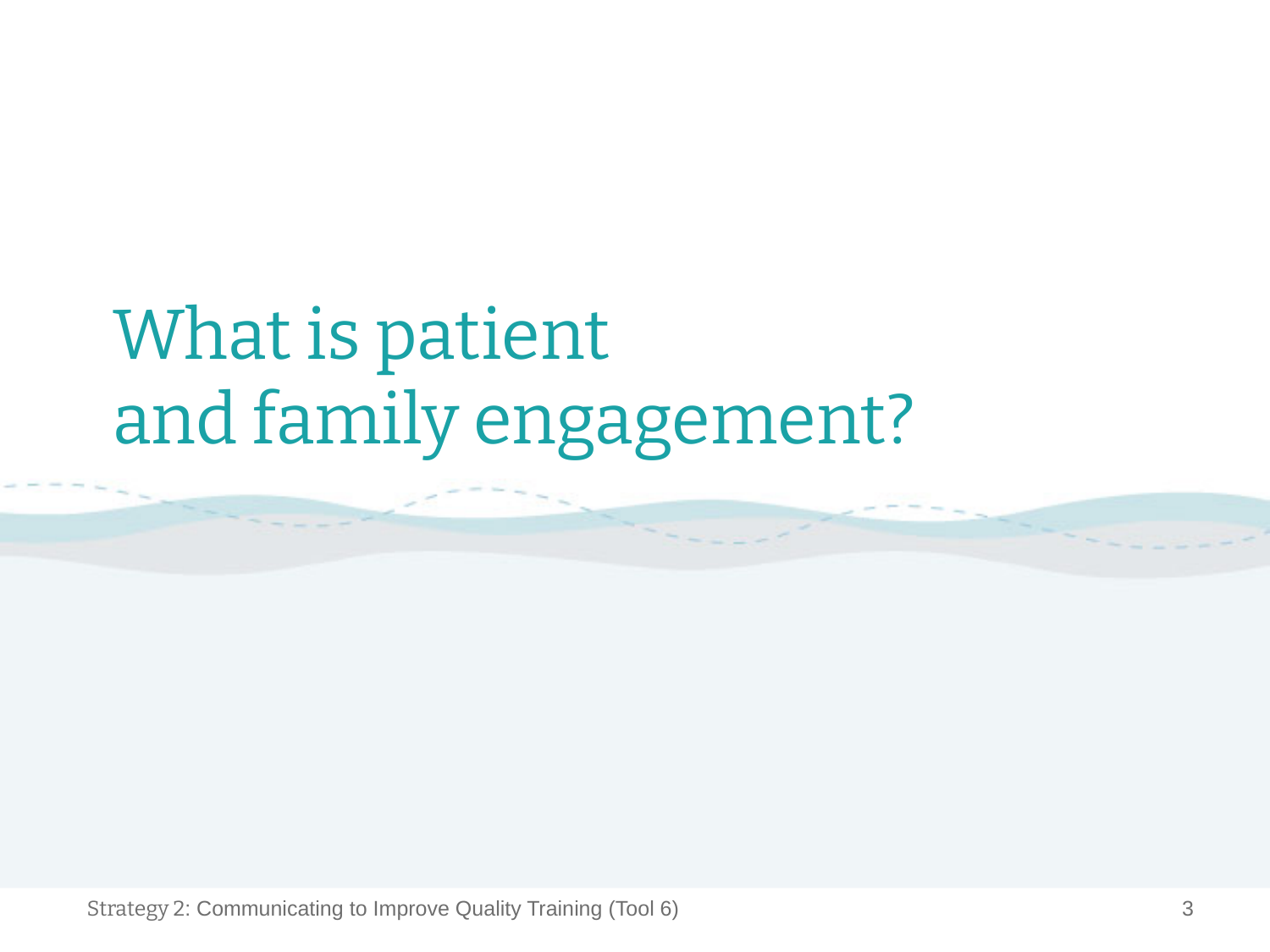

# What is patient and family engagement?
Strategy 2: Communicating to Improve Quality Training (Tool 6)
3